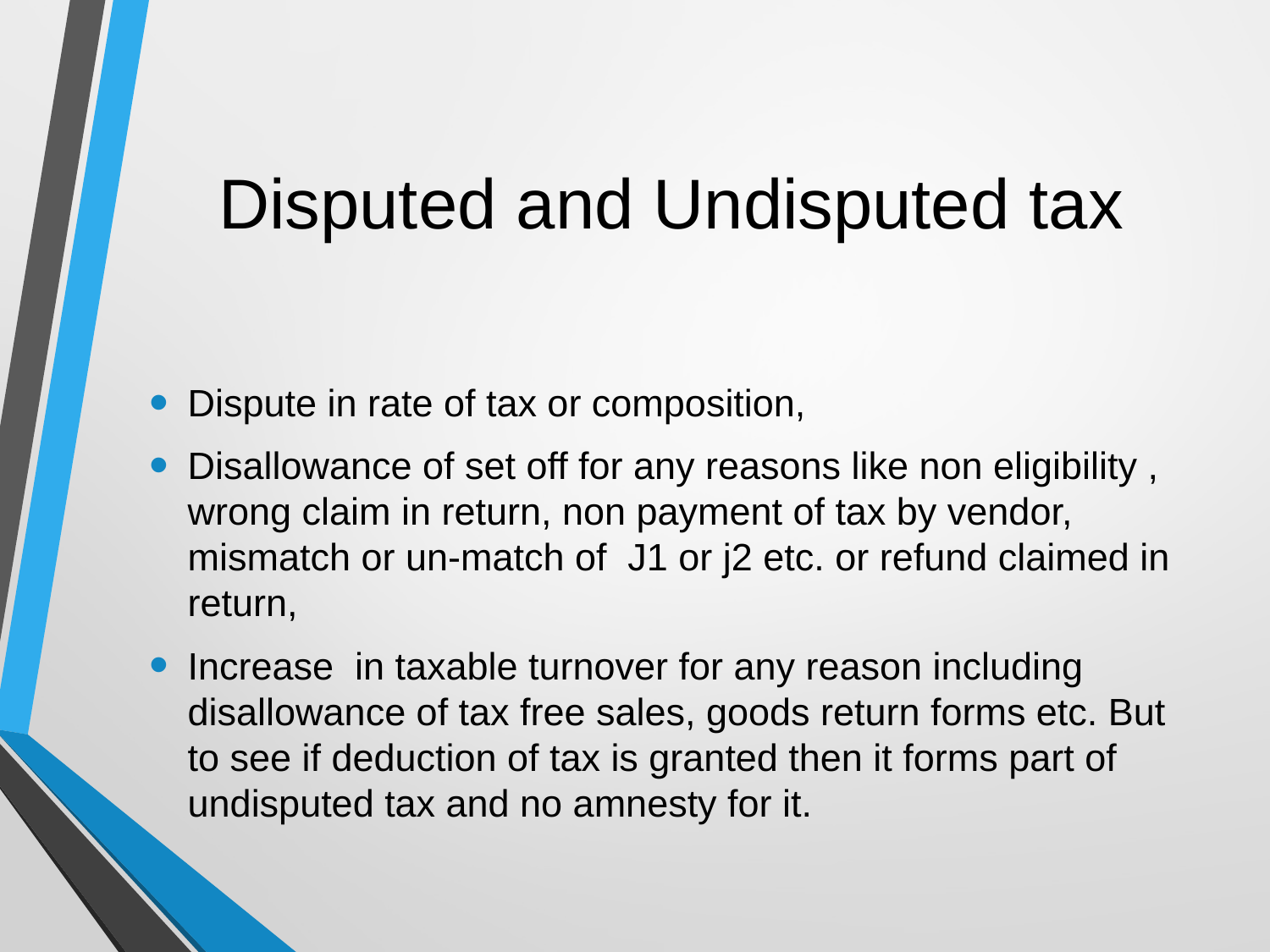

# Disputed and Undisputed tax
Dispute in rate of tax or composition,
Disallowance of set off for any reasons like non eligibility , wrong claim in return, non payment of tax by vendor, mismatch or un-match of  J1 or j2 etc. or refund claimed in return,
Increase  in taxable turnover for any reason including disallowance of tax free sales, goods return forms etc. But to see if deduction of tax is granted then it forms part of undisputed tax and no amnesty for it.